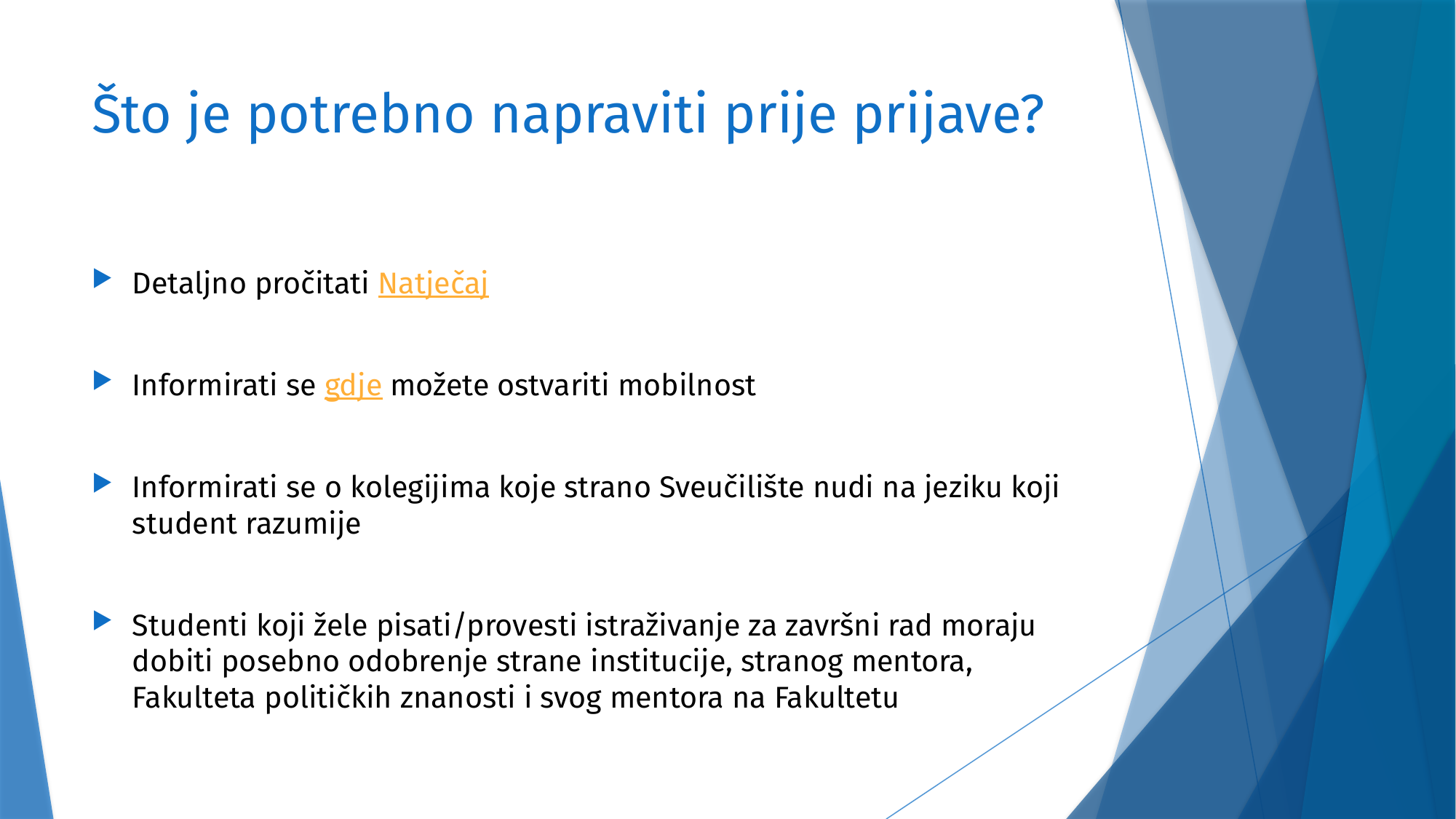

# Što je potrebno napraviti prije prijave?
Detaljno pročitati Natječaj

Informirati se gdje možete ostvariti mobilnost

Informirati se o kolegijima koje strano Sveučilište nudi na jeziku koji student razumije

Studenti koji žele pisati/provesti istraživanje za završni rad moraju dobiti posebno odobrenje strane institucije, stranog mentora, Fakulteta političkih znanosti i svog mentora na Fakultetu